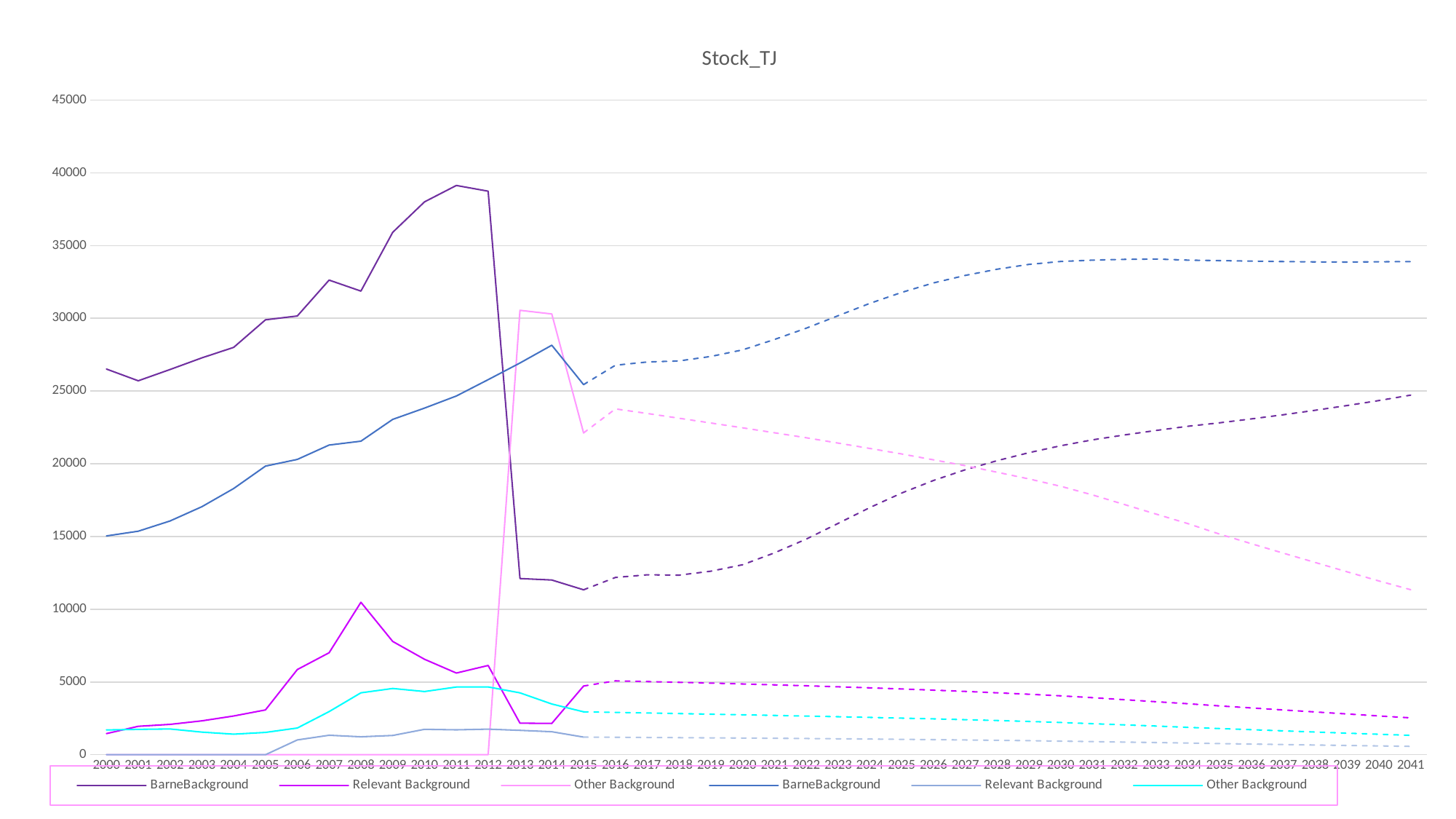

### Chart: Stock_TJ

| Category | BarneBackground | BarneBackground | Relevant Background | Relevant Background | Other Background  | Other Background  | BarneBackground |  | Relevant Background |  | Other Background  |  |
|---|---|---|---|---|---|---|---|---|---|---|---|---|
| 2000 | 26511.3774597496 | None | 1450.62254025045 | None | 0.0 | None | 15036.132273808 | None | 0.0 | None | 1701.86772619197 | None |
| 2001 | 25705.0394133822 | None | 1951.96058661778 | None | 0.0 | None | 15361.1512544803 | None | 0.0 | None | 1740.84874551971 | None |
| 2002 | 26478.1664844177 | None | 2084.83351558229 | None | 0.0 | None | 16065.9342143228 | None | 0.0 | None | 1768.06578567719 | None |
| 2003 | 27280.7029209214 | None | 2327.2970790786 | None | 0.0 | None | 17045.7133561087 | None | 0.0 | None | 1554.28664389133 | None |
| 2004 | 27999.4733893557 | None | 2662.52661064426 | None | 0.0 | None | 18296.446476857 | None | 0.0 | None | 1410.55352314299 | None |
| 2005 | 29895.1024096386 | None | 3078.89759036145 | None | 0.0 | None | 19834.766506426 | None | 0.0 | None | 1531.23349357402 | None |
| 2006 | 30157.7375203674 | None | 5851.26247963265 | None | 0.0 | None | 20296.4541473242 | None | 1015.73504423229 | None | 1834.81080844355 | None |
| 2007 | 32625.779830639 | None | 7007.22016936105 | None | 0.0 | None | 21284.1123038811 | None | 1337.04789430223 | None | 2963.83980181668 | None |
| 2008 | 31867.8040827899 | None | 10477.1959172101 | None | 0.0 | None | 21549.748054509 | None | 1231.84936089299 | None | 4253.40258459805 | None |
| 2009 | 35908.8587378641 | None | 7784.14126213592 | None | 0.0 | None | 23049.6690545359 | None | 1323.45338703288 | None | 4551.87755843127 | None |
| 2010 | 38003.2193015396 | None | 6559.78069846038 | None | 0.0 | None | 23827.6398728 | None | 1744.35880482353 | None | 4343.0013223765 | None |
| 2011 | 39130.7156368222 | None | 5614.28436317781 | None | 0.0 | None | 24657.9135047166 | None | 1709.9918025376 | None | 4654.09469274585 | None |
| 2012 | 38736.9911126017 | None | 6132.00888739834 | None | 0.0 | None | 25782.8652881297 | None | 1756.45828137235 | None | 4658.67643049796 | None |
| 2013 | 12108.2068545934 | None | 2166.50848374231 | None | 30549.2846616643 | None | 26926.8563791773 | None | 1674.53471884737 | None | 4251.60890197536 | None |
| 2014 | 12008.529709998 | None | 2148.67335902116 | None | 30297.7969309809 | None | 28149.4254776348 | None | 1580.91000056693 | None | 3486.66452179829 | None |
| 2015 | 11333.6060511643 | 11333.6060511643 | 4721.6145569804 | 4721.6145569804 | 22116.7177195166 | 22116.7177195166 | 25441.0408597691 | 25441.0408597691 | 1209.23365486924 | 1209.23365486924 | 2948.31969076989 | 2948.31969076989 |
| 2016 | None | 12182.045708088 | None | 5075.07708397893 | None | 23772.3867369073 | None | 26775.8297631967 | None | 1197.43036715723 | None | 2908.06632530387 |
| 2017 | None | 12365.3095091761 | None | 5027.7780977683 | None | 23458.1119905421 | None | 26994.8454223687 | None | 1184.93782221936 | None | 2867.43135555606 |
| 2018 | None | 12342.8124514812 | None | 4975.33254620377 | None | 23130.2095884222 | None | 27070.0397753806 | None | 1171.82989632473 | None | 2826.47017725639 |
| 2019 | None | 12614.678080559 | None | 4920.30438200374 | None | 22799.6836016958 | None | 27378.7851905625 | None | 1158.17101991364 | None | 2785.34609408739 |
| 2020 | None | 13057.5674208104 | None | 4862.96383134397 | None | 22467.9185033322 | None | 27828.3072679106 | None | 1143.6462722252 | None | 2743.20055180987 |
| 2021 | None | 13871.1857385851 | None | 4801.98937715301 | None | 22127.9206817856 | None | 28540.5242455427 | None | 1128.50113688789 | None | 2700.69319389609 |
| 2022 | None | 14817.6899428284 | None | 4738.41129796871 | None | 21785.0087999075 | None | 29319.5041709428 | None | 1111.93722351925 | None | 2655.49864674141 |
| 2023 | None | 15895.7168560596 | None | 4668.87879920528 | None | 21420.4332428652 | None | 30177.2612624356 | None | 1094.61958285147 | None | 2609.54349223964 |
| 2024 | None | 16987.2220040108 | None | 4596.18305597865 | None | 21049.7280368087 | None | 31026.9671183037 | None | 1076.50896522737 | None | 2562.90234100513 |
| 2025 | None | 17987.4298311647 | None | 4520.15710800332 | None | 20673.5287472382 | None | 31778.1741287147 | None | 1056.52572769086 | None | 2512.61354431032 |
| 2026 | None | 18848.681153527 | None | 4436.27202559779 | None | 20267.9202951718 | None | 32430.0623196473 | None | 1036.12692721745 | None | 2462.60951798718 |
| 2027 | None | 19587.6649756081 | None | 4350.64298358401 | None | 19864.6098349944 | None | 32946.7359821167 | None | 1013.38145749809 | None | 2407.13095681476 |
| 2028 | None | 20211.9647359307 | None | 4255.16525001633 | None | 19417.1598950075 | None | 33374.0752511216 | None | 989.582568563127 | None | 2349.92661727135 |
| 2029 | None | 20760.8427580962 | None | 4155.26651235617 | None | 18955.7967797402 | None | 33704.8557736143 | None | 963.554877098835 | None | 2287.20054456629 |
| 2030 | None | 21238.0682540786 | None | 4046.01246687193 | None | 18449.9284287481 | None | 33904.0483688001 | None | 933.587338479157 | None | 2213.70806458903 |
| 2031 | None | 21641.6114630227 | None | 3920.22328117494 | None | 17857.2515893709 | None | 33996.2002374733 | None | 900.589768704792 | None | 2131.8406666807 |
| 2032 | None | 21979.7614526355 | None | 3781.7173941451 | None | 17197.0488916508 | None | 34049.075725108 | None | 867.516282705232 | None | 2050.04356249205 |
| 2033 | None | 22288.3225068126 | None | 3642.8930378376 | None | 16537.4143035108 | None | 34072.3561553804 | None | 834.541858762762 | None | 1968.85909775501 |
| 2034 | None | 22575.6295592747 | None | 3504.48458377767 | None | 15882.7207571645 | None | 33997.5281240484 | None | 798.534055910908 | None | 1879.04944562371 |
| 2035 | None | 22816.1476457514 | None | 3353.34497018043 | None | 15158.4895384335 | None | 33962.855304738 | None | 765.306768655145 | None | 1797.45468927161 |
| 2036 | None | 23085.8164946709 | None | 3213.87515405897 | None | 14500.4963866342 | None | 33927.810911766 | None | 732.392048390457 | None | 1717.03029674667 |
| 2037 | None | 23371.1877231041 | None | 3075.71731007718 | None | 13851.9410238198 | None | 33900.0648790524 | None | 699.774101720442 | None | 1637.76921076235 |
| 2038 | None | 23676.2573074447 | None | 2938.80515305684 | None | 13212.7665334928 | None | 33875.9654198671 | None | 666.949199769418 | None | 1558.3779093833 |
| 2039 | None | 24001.5002061816 | None | 2801.02456351929 | None | 12572.5431977343 | None | 33863.9973633437 | None | 634.405490991287 | None | 1480.23560972857 |
| 2040 | None | 24346.3719701582 | None | 2664.42632826747 | None | 11942.4039029014 | None | 33883.011574599 | None | 602.978655548078 | None | 1405.89263396475 |
| 2041 | None | 24718.2258058181 | None | 2532.51564916117 | None | 11342.899451075 | None | 33895.5907514694 | None | 571.159563207693 | None | 1331.24399082323 |